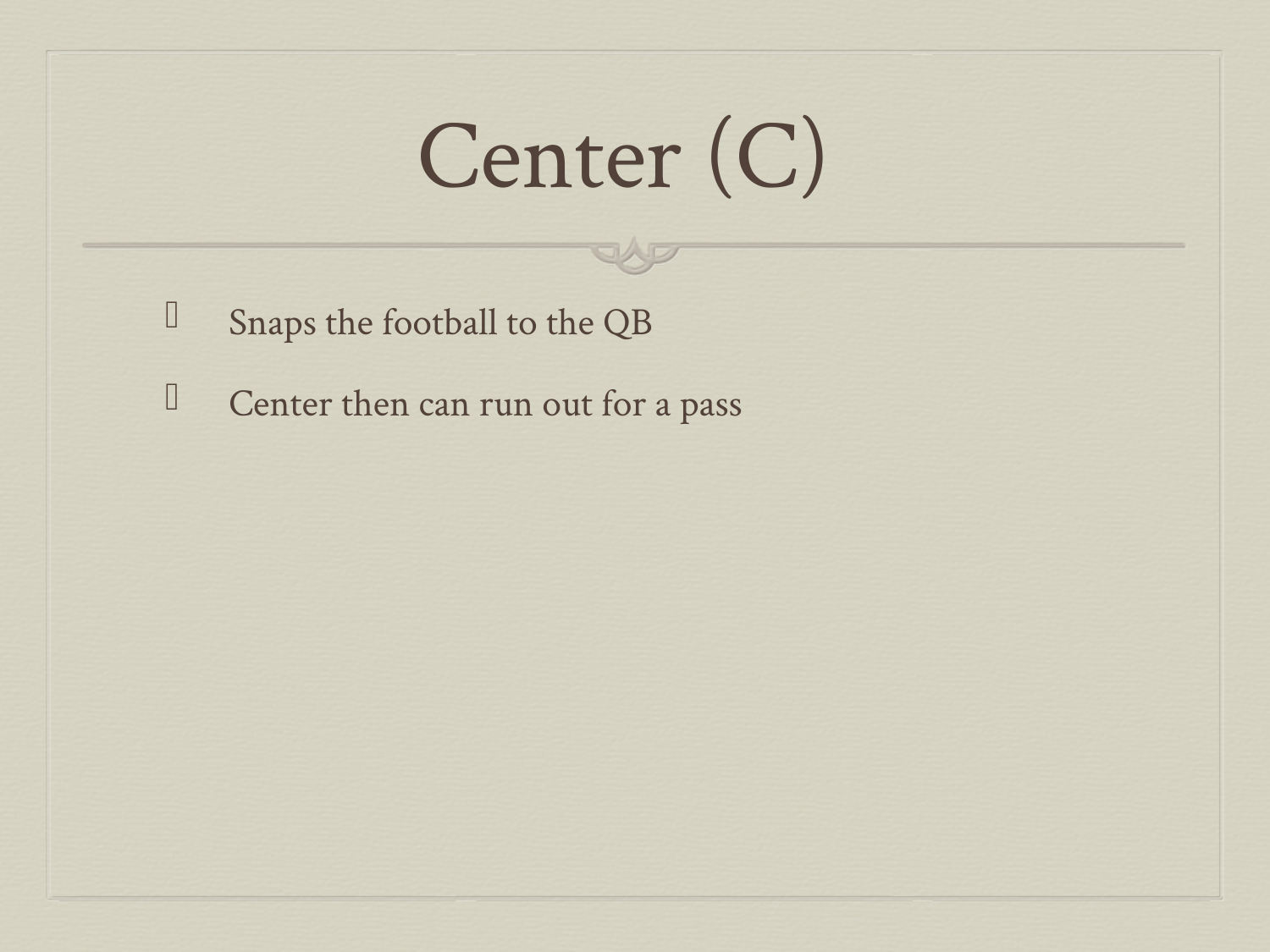

# Center (C)
Snaps the football to the QB
Center then can run out for a pass